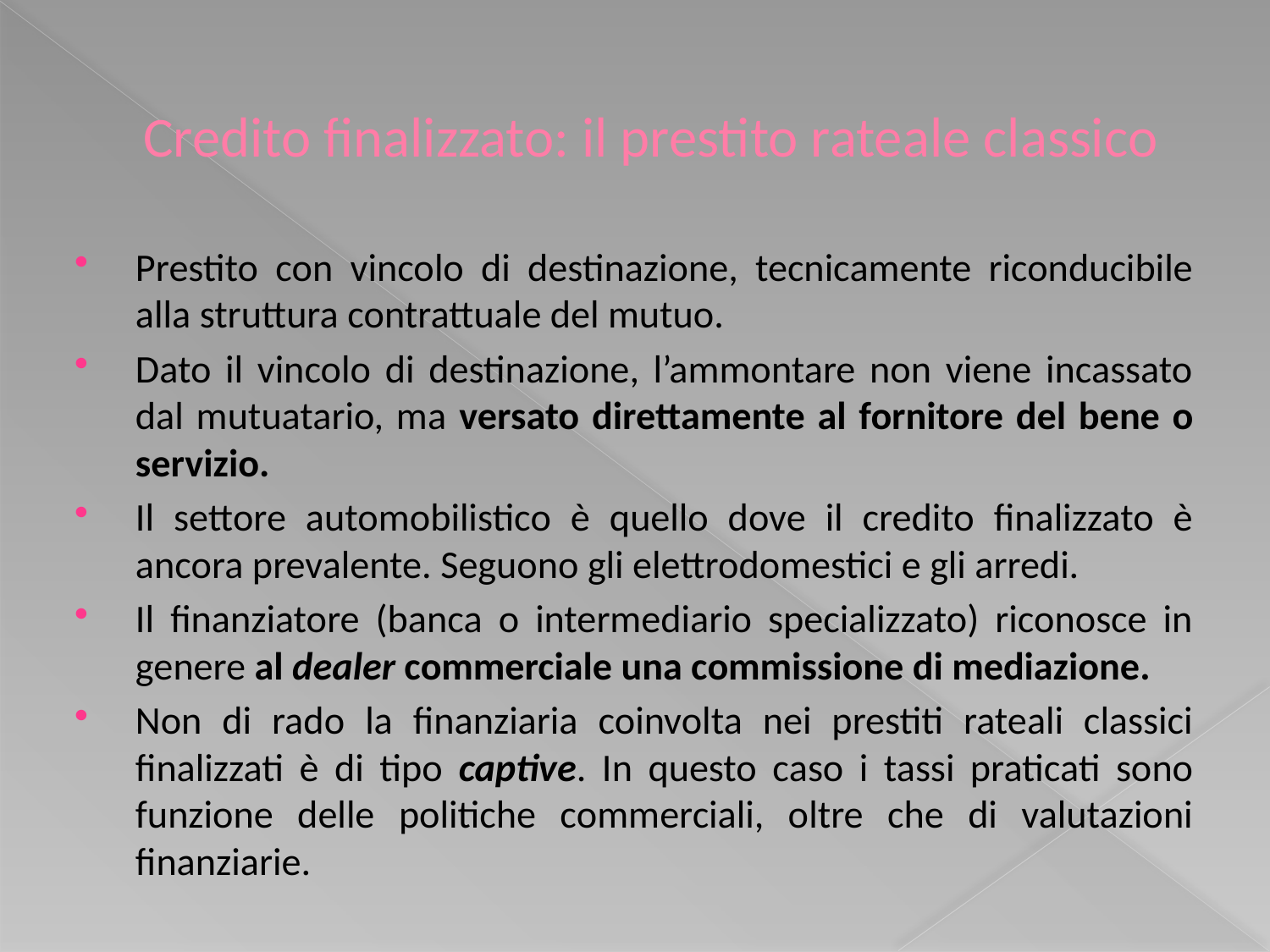

# Credito finalizzato: il prestito rateale classico
Prestito con vincolo di destinazione, tecnicamente riconducibile alla struttura contrattuale del mutuo.
Dato il vincolo di destinazione, l’ammontare non viene incassato dal mutuatario, ma versato direttamente al fornitore del bene o servizio.
Il settore automobilistico è quello dove il credito finalizzato è ancora prevalente. Seguono gli elettrodomestici e gli arredi.
Il finanziatore (banca o intermediario specializzato) riconosce in genere al dealer commerciale una commissione di mediazione.
Non di rado la finanziaria coinvolta nei prestiti rateali classici finalizzati è di tipo captive. In questo caso i tassi praticati sono funzione delle politiche commerciali, oltre che di valutazioni finanziarie.